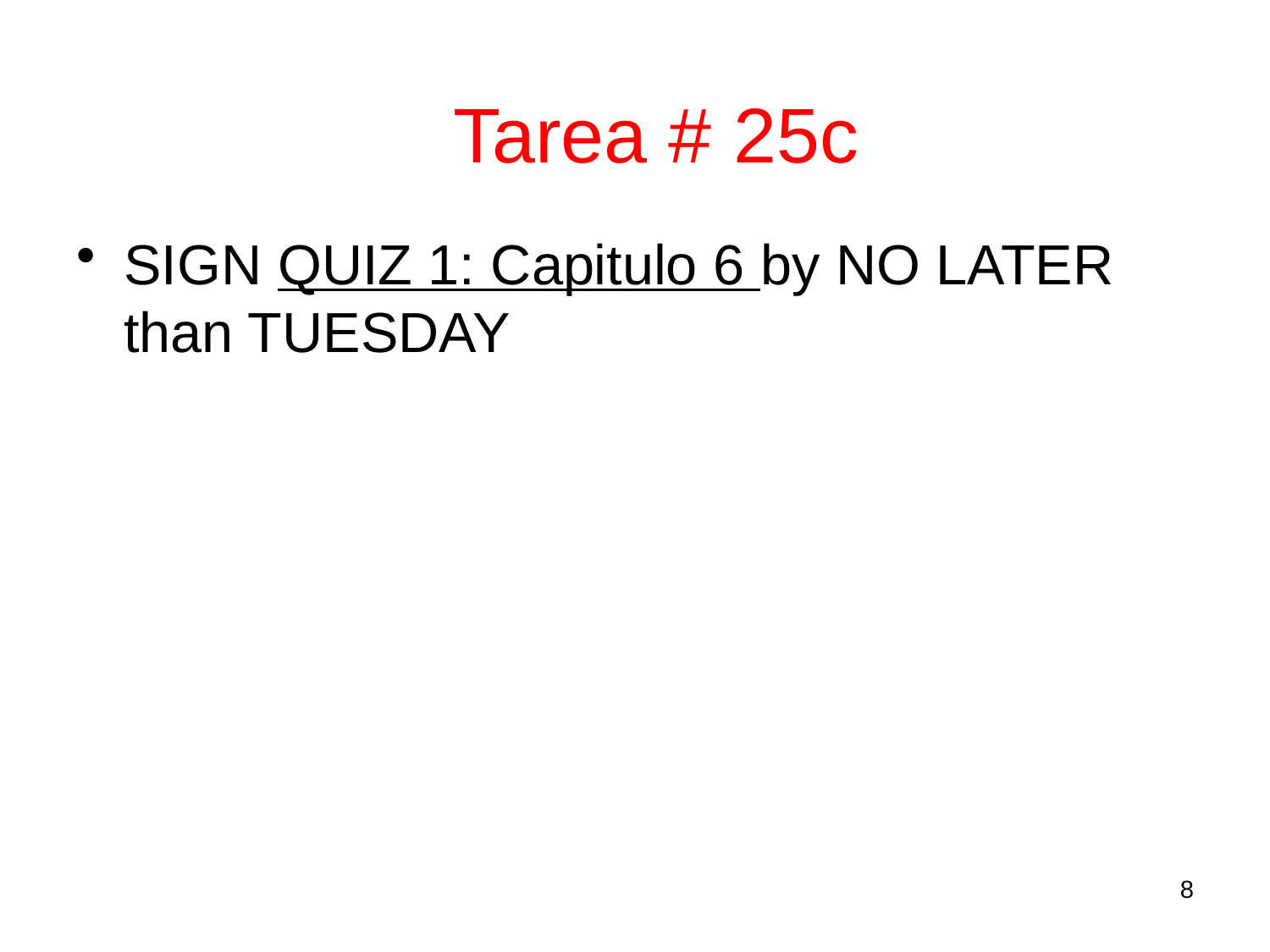

Tarea # 25c
SIGN QUIZ 1: Capitulo 6 by NO LATER than TUESDAY
8